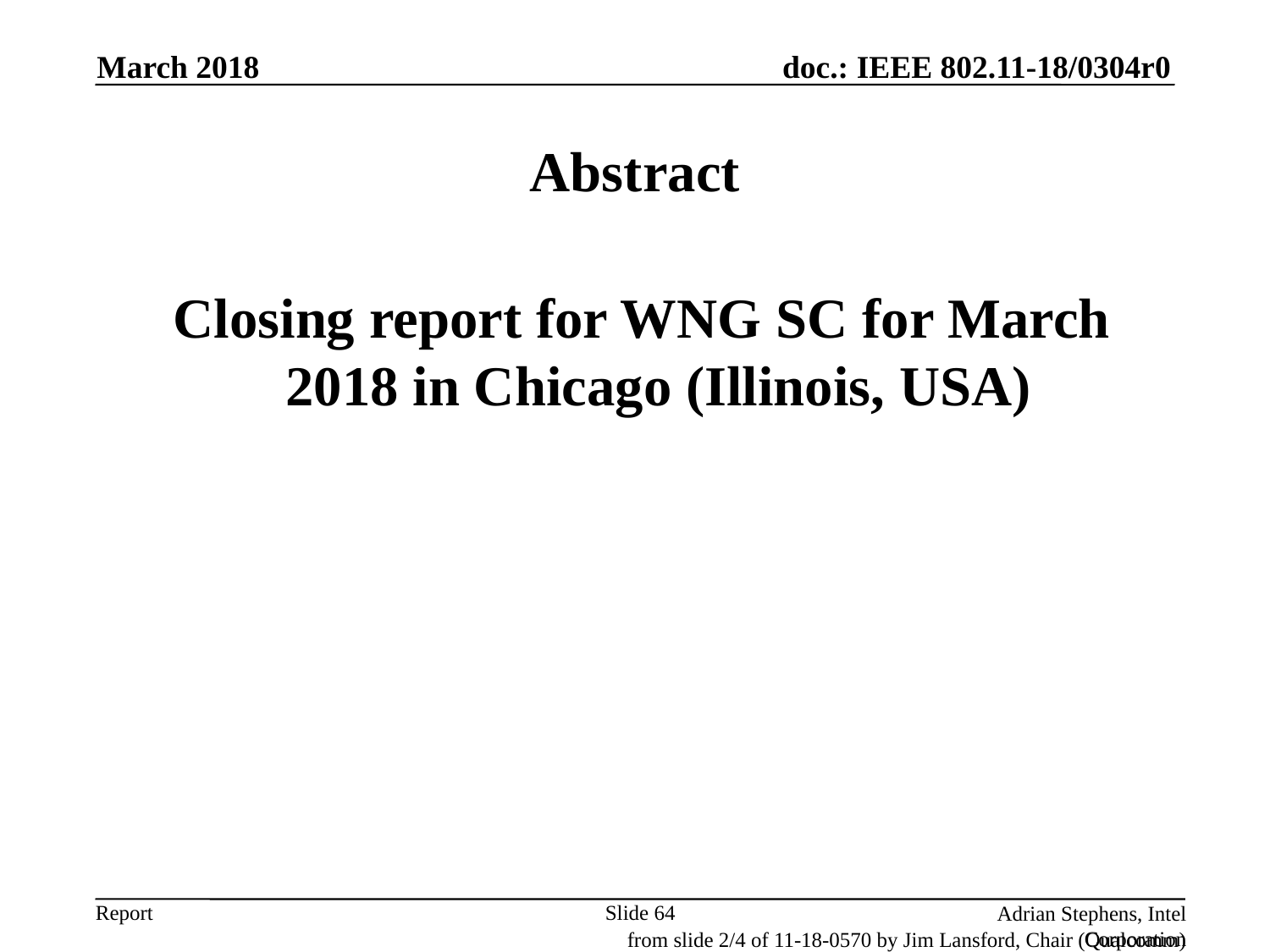

March 2018
# Abstract
 Closing report for WNG SC for March 2018 in Chicago (Illinois, USA)
Slide 64
Adrian Stephens, Intel Corporation
from slide 2/4 of 11-18-0570 by Jim Lansford, Chair (Qualcomm)